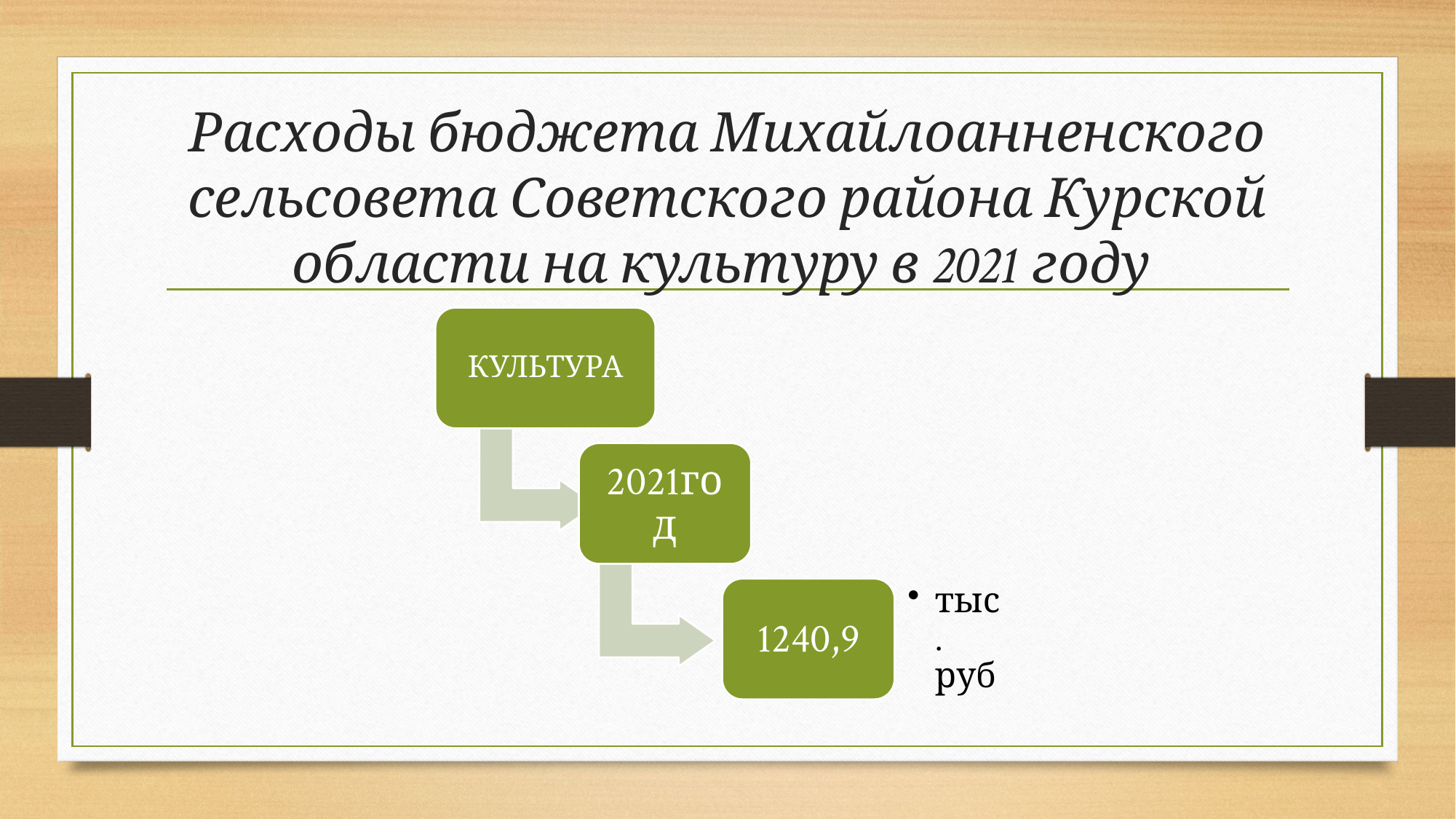

# Расходы бюджета Михайлоанненского сельсовета Советского района Курской области на культуру в 2021 году
КУЛЬТУРА
2021год
1240,9
тыс. руб